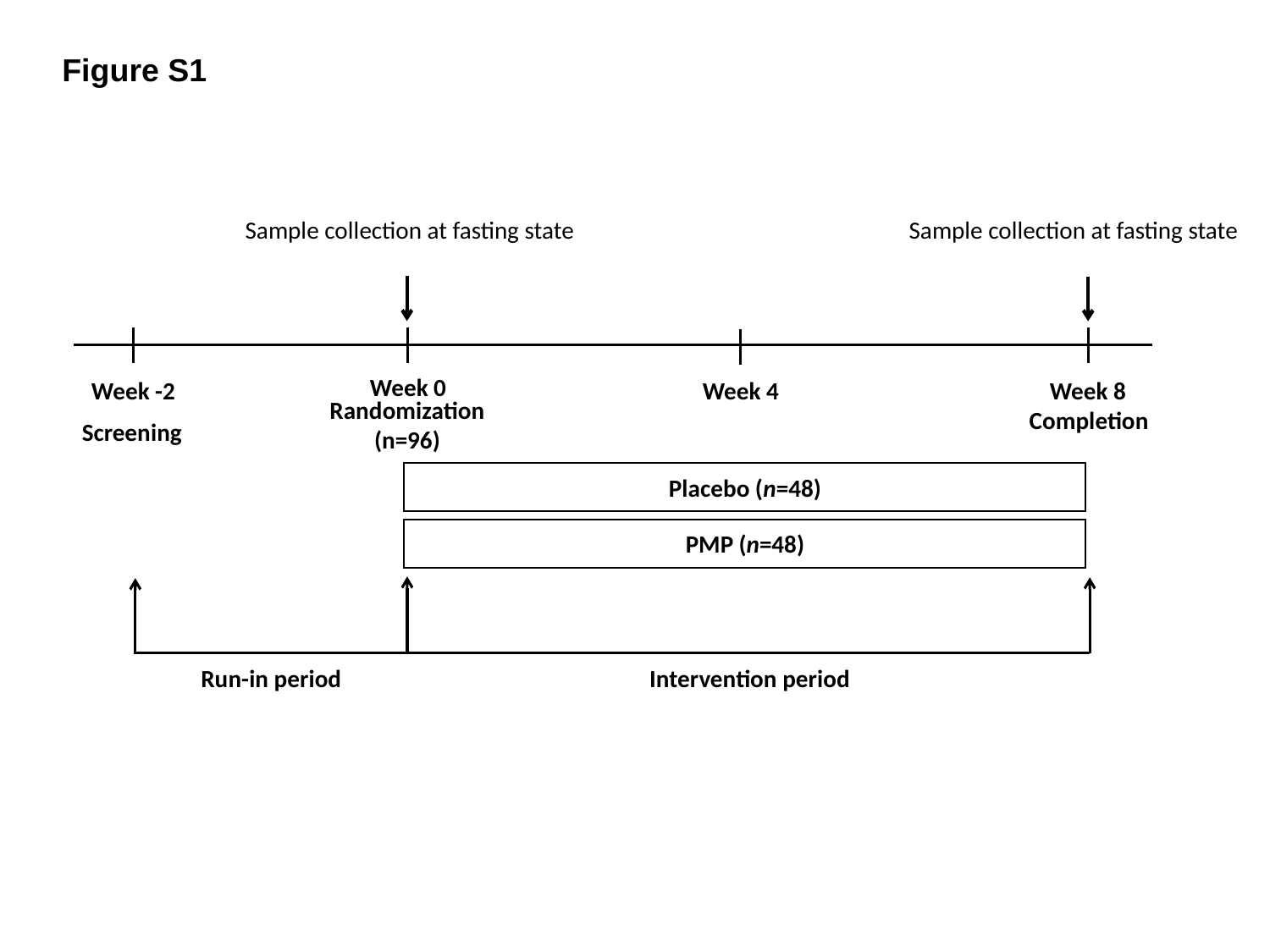

Figure S1
Sample collection at fasting state
Week 0
Week -2
Week 4
Week 8
Randomization
(n=96)
Screening
Completion
Placebo (n=48)
PMP (n=48)
Run-in period
Intervention period
Sample collection at fasting state